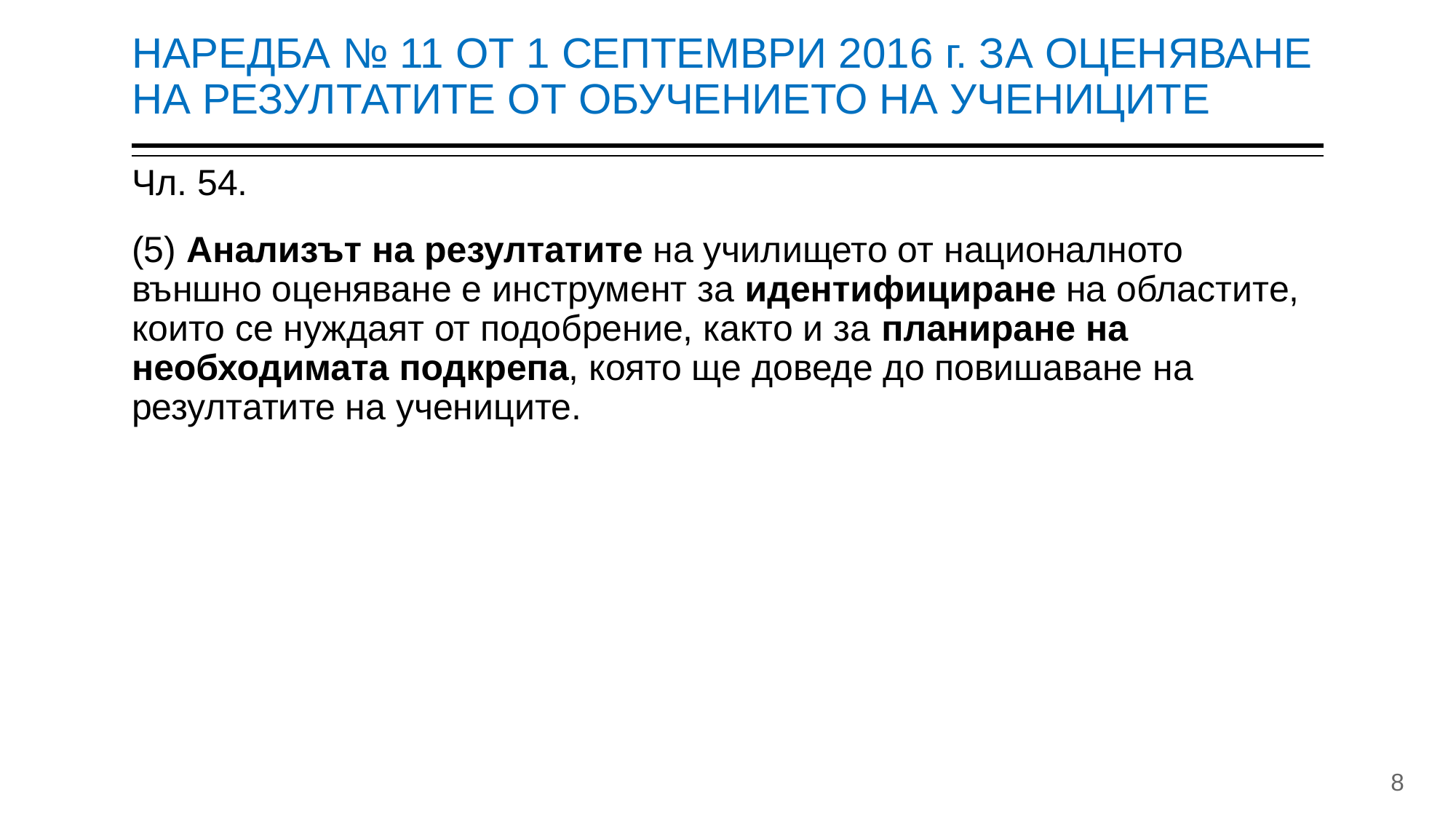

# НАРЕДБА № 11 ОТ 1 СЕПТЕМВРИ 2016 г. ЗА ОЦЕНЯВАНЕ НА РЕЗУЛТАТИТЕ ОТ ОБУЧЕНИЕТО НА УЧЕНИЦИТЕ
Чл. 54.
(5) Анализът на резултатите на училището от националното външно оценяване е инструмент за идентифициране на областите, които се нуждаят от подобрение, както и за планиране на необходимата подкрепа, която ще доведе до повишаване на резултатите на учениците.
8